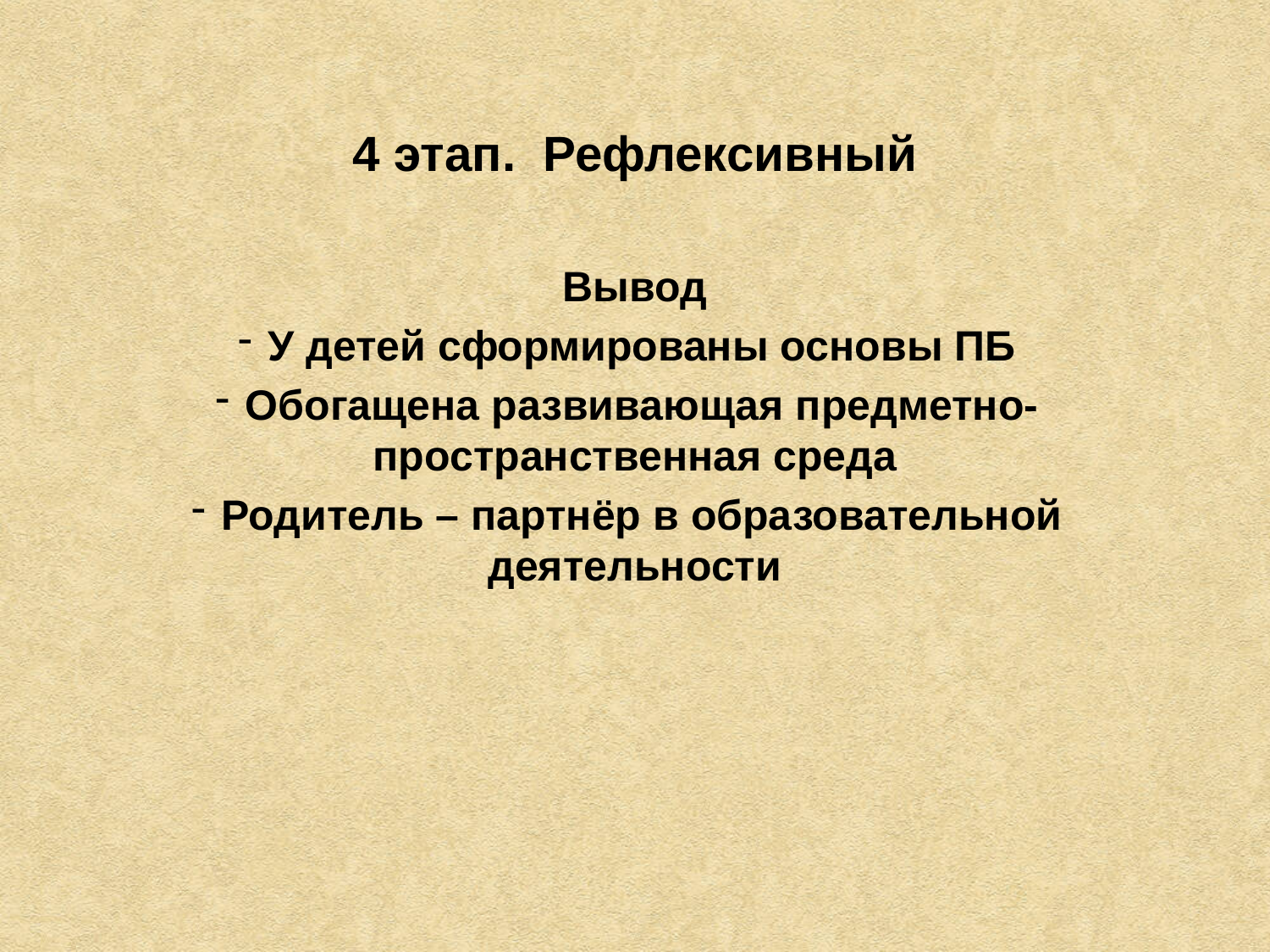

4 этап.  Рефлексивный

Вывод
У детей сформированы основы ПБ
Обогащена развивающая предметно-пространственная среда
Родитель – партнёр в образовательной деятельности